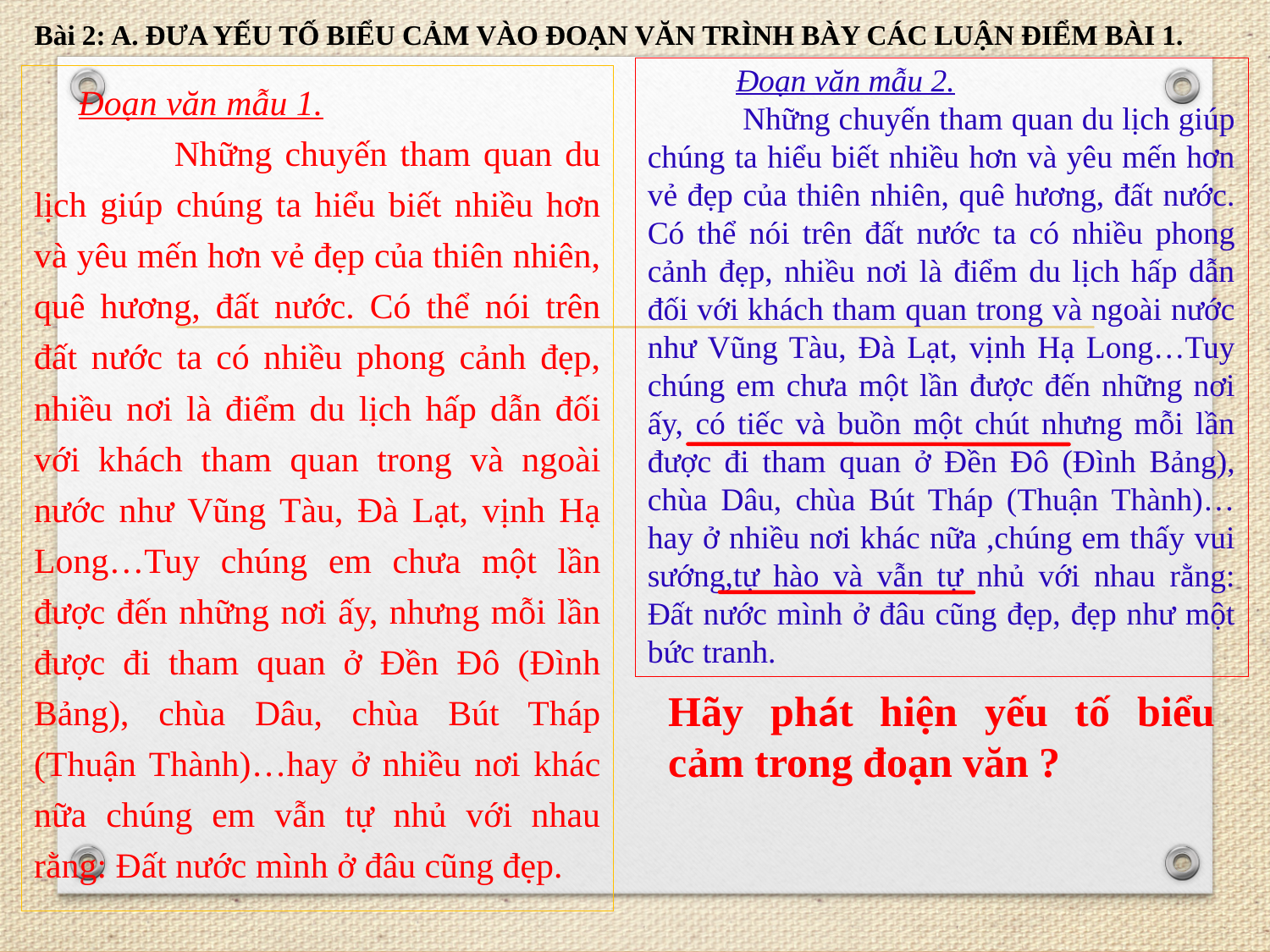

Bài 2: A. ĐƯA YẾU TỐ BIỂU CẢM VÀO ĐOẠN VĂN TRÌNH BÀY CÁC LUẬN ĐIỂM BÀI 1.
           Đoạn văn mẫu 2.
           Những chuyến tham quan du lịch giúp chúng ta hiểu biết nhiều hơn và yêu mến hơn vẻ đẹp của thiên nhiên, quê hương, đất nước. Có thể nói trên đất nước ta có nhiều phong cảnh đẹp, nhiều nơi là điểm du lịch hấp dẫn đối với khách tham quan trong và ngoài nước như Vũng Tàu, Đà Lạt, vịnh Hạ Long…Tuy chúng em chưa một lần được đến những nơi ấy, có tiếc và buồn một chút nhưng mỗi lần được đi tham quan ở Đền Đô (Đình Bảng), chùa Dâu, chùa Bút Tháp (Thuận Thành)…hay ở nhiều nơi khác nữa ,chúng em thấy vui sướng,tự hào và vẫn tự nhủ với nhau rằng: Đất nước mình ở đâu cũng đẹp, đẹp như một bức tranh.
     Đoạn văn mẫu 1.
           Những chuyến tham quan du lịch giúp chúng ta hiểu biết nhiều hơn và yêu mến hơn vẻ đẹp của thiên nhiên, quê hương, đất nước. Có thể nói trên đất nước ta có nhiều phong cảnh đẹp, nhiều nơi là điểm du lịch hấp dẫn đối với khách tham quan trong và ngoài nước như Vũng Tàu, Đà Lạt, vịnh Hạ Long…Tuy chúng em chưa một lần được đến những nơi ấy, nhưng mỗi lần được đi tham quan ở Đền Đô (Đình Bảng), chùa Dâu, chùa Bút Tháp (Thuận Thành)…hay ở nhiều nơi khác nữa chúng em vẫn tự nhủ với nhau rằng: Đất nước mình ở đâu cũng đẹp.
Hãy phát hiện yếu tố biểu cảm trong đoạn văn ?